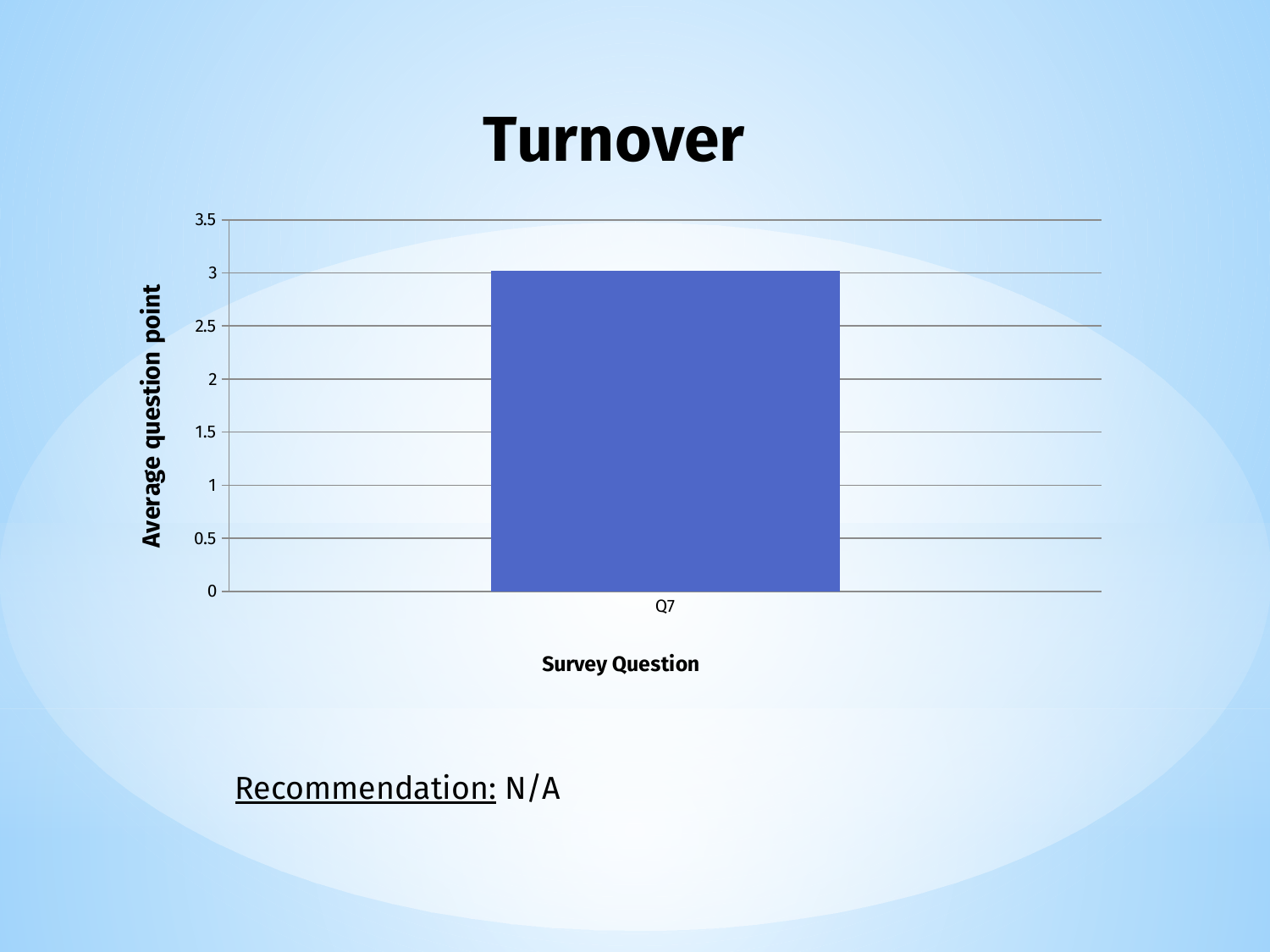

### Chart: Turnover

| Category |  |
|---|---|
| Q7 | 3.02 |
#
Recommendation: N/A